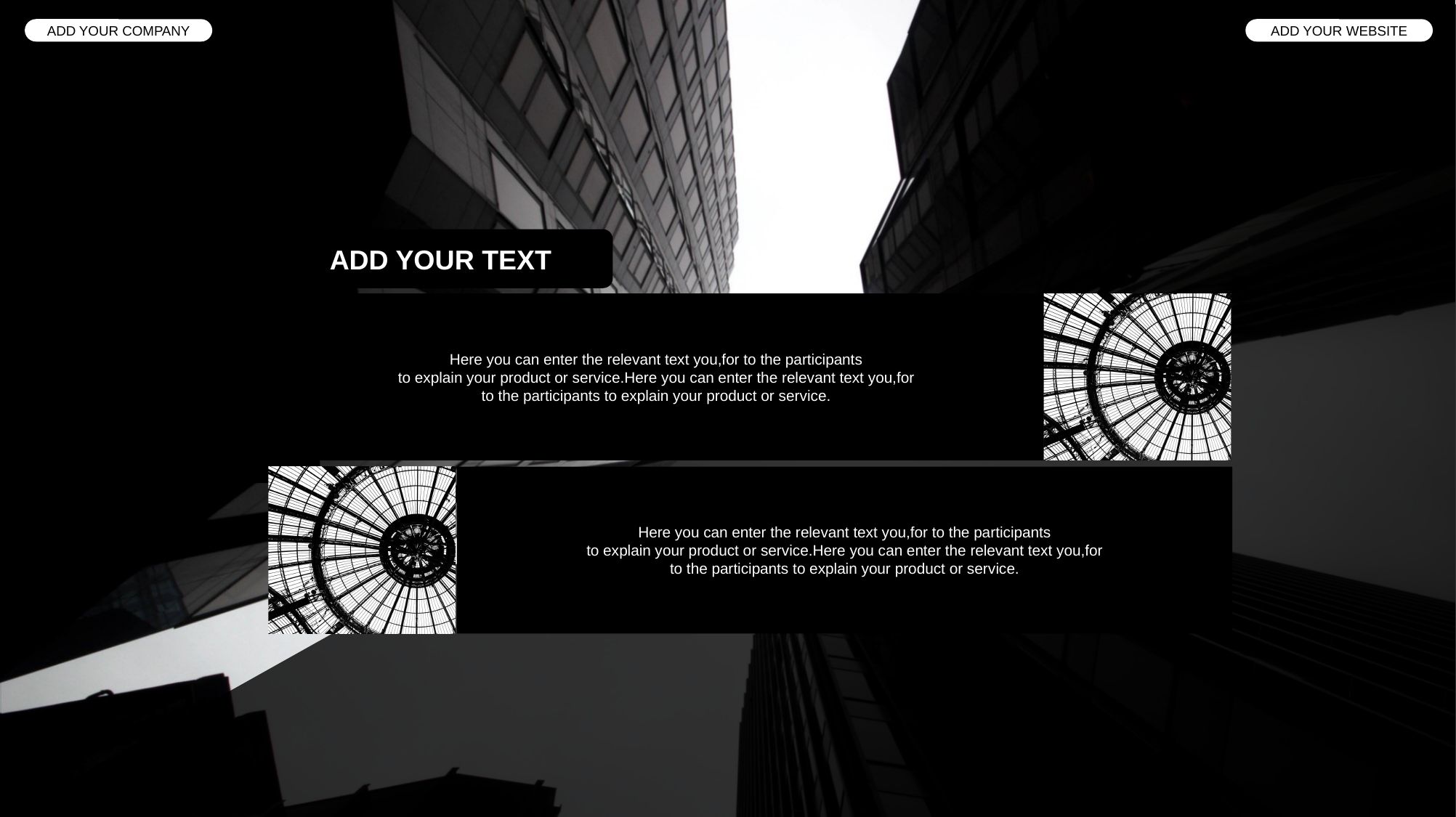

ADD YOUR COMPANY
ADD YOUR WEBSITE

ADD YOUR TEXT
Here you can enter the relevant text you,for to the participants
 to explain your product or service.Here you can enter the relevant text you,for
to the participants to explain your product or service.

Here you can enter the relevant text you,for to the participants
 to explain your product or service.Here you can enter the relevant text you,for
to the participants to explain your product or service.